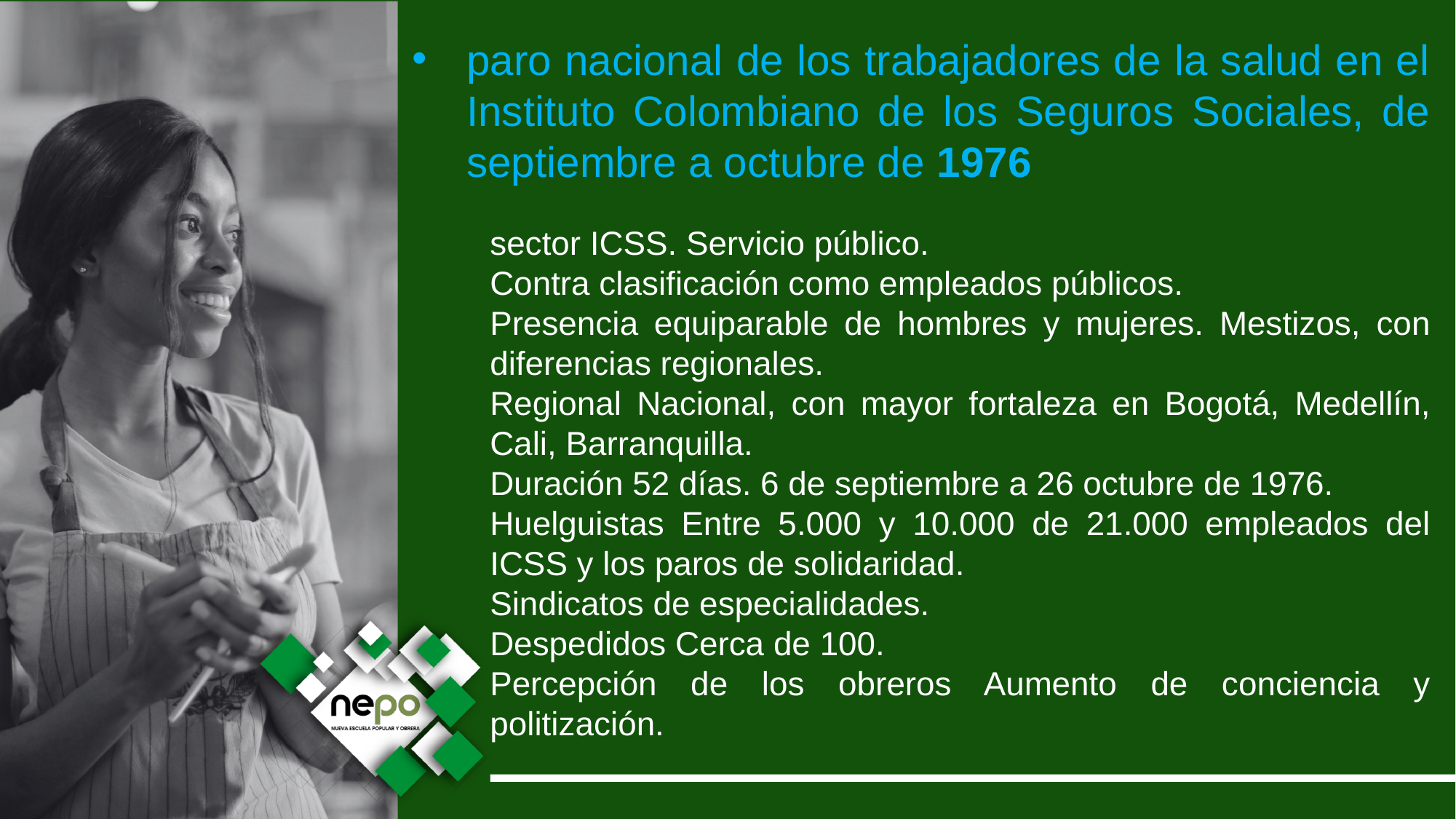

paro nacional de los trabajadores de la salud en el Instituto Colombiano de los Seguros Sociales, de septiembre a octubre de 1976
sector ICSS. Servicio público.
Contra clasificación como empleados públicos.
Presencia equiparable de hombres y mujeres. Mestizos, con diferencias regionales.
Regional Nacional, con mayor fortaleza en Bogotá, Medellín, Cali, Barranquilla.
Duración 52 días. 6 de septiembre a 26 octubre de 1976.
Huelguistas Entre 5.000 y 10.000 de 21.000 empleados del ICSS y los paros de solidaridad.
Sindicatos de especialidades.
Despedidos Cerca de 100.
Percepción de los obreros Aumento de conciencia y politización.